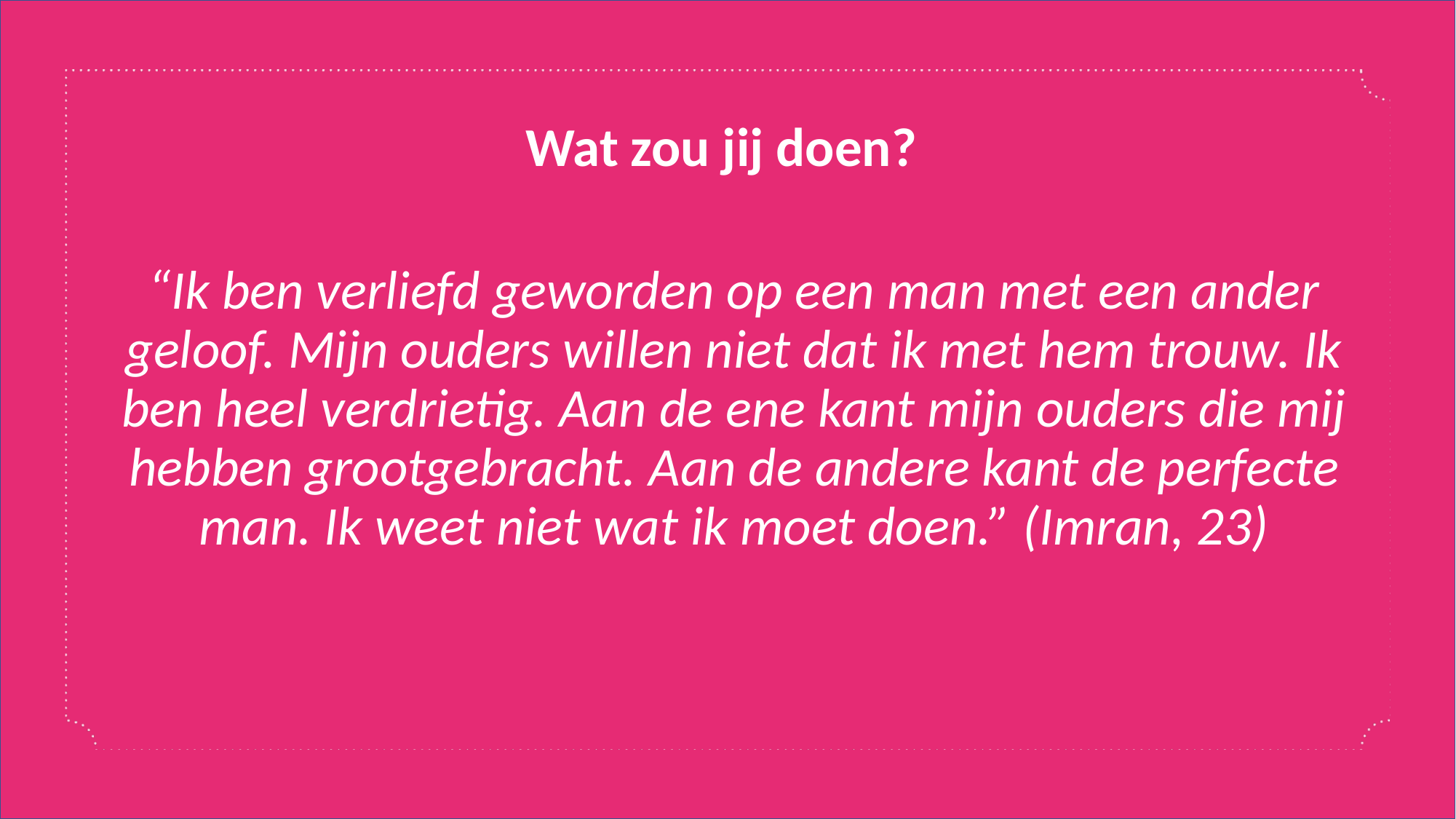

Wat zou jij doen?
# “Ik ben verliefd geworden op een man met een ander geloof. Mijn ouders willen niet dat ik met hem trouw. Ik ben heel verdrietig. Aan de ene kant mijn ouders die mij hebben grootgebracht. Aan de andere kant de perfecte man. Ik weet niet wat ik moet doen.” (Imran, 23)